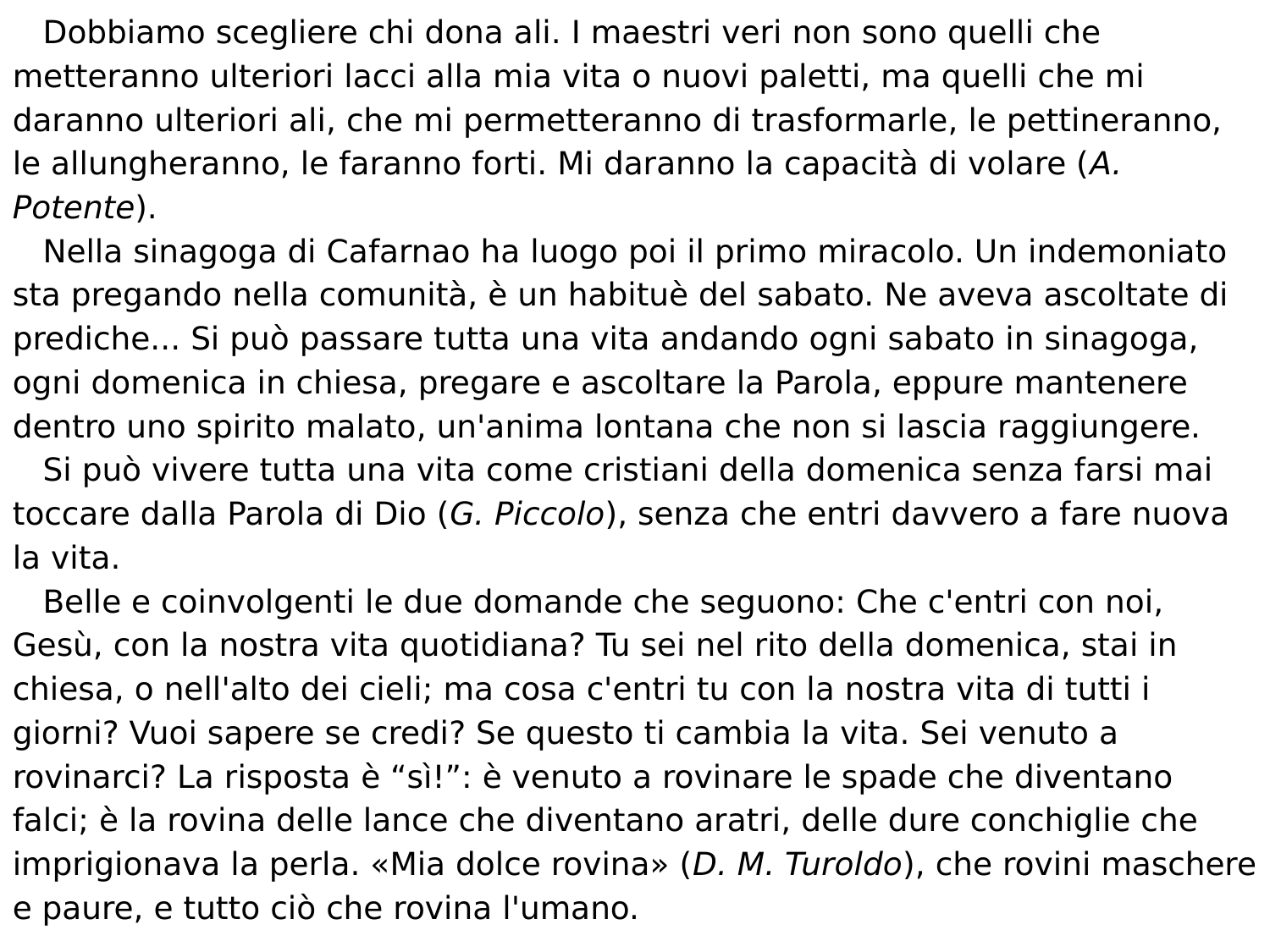

Dobbiamo scegliere chi dona ali. I maestri veri non sono quelli che metteranno ulteriori lacci alla mia vita o nuovi paletti, ma quelli che mi daranno ulteriori ali, che mi permetteranno di trasformarle, le pettineranno, le allungheranno, le faranno forti. Mi daranno la capacità di volare (A. Potente).
   Nella sinagoga di Cafarnao ha luogo poi il primo miracolo. Un indemoniato sta pregando nella comunità, è un habituè del sabato. Ne aveva ascoltate di prediche... Si può passare tutta una vita andando ogni sabato in sinagoga, ogni domenica in chiesa, pregare e ascoltare la Parola, eppure mantenere dentro uno spirito malato, un'anima lontana che non si lascia raggiungere.
   Si può vivere tutta una vita come cristiani della domenica senza farsi mai toccare dalla Parola di Dio (G. Piccolo), senza che entri davvero a fare nuova la vita.
   Belle e coinvolgenti le due domande che seguono: Che c'entri con noi, Gesù, con la nostra vita quotidiana? Tu sei nel rito della domenica, stai in chiesa, o nell'alto dei cieli; ma cosa c'entri tu con la nostra vita di tutti i giorni? Vuoi sapere se credi? Se questo ti cambia la vita. Sei venuto a rovinarci? La risposta è “sì!”: è venuto a rovinare le spade che diventano falci; è la rovina delle lance che diventano aratri, delle dure conchiglie che imprigionava la perla. «Mia dolce rovina» (D. M. Turoldo), che rovini maschere e paure, e tutto ciò che rovina l'umano.